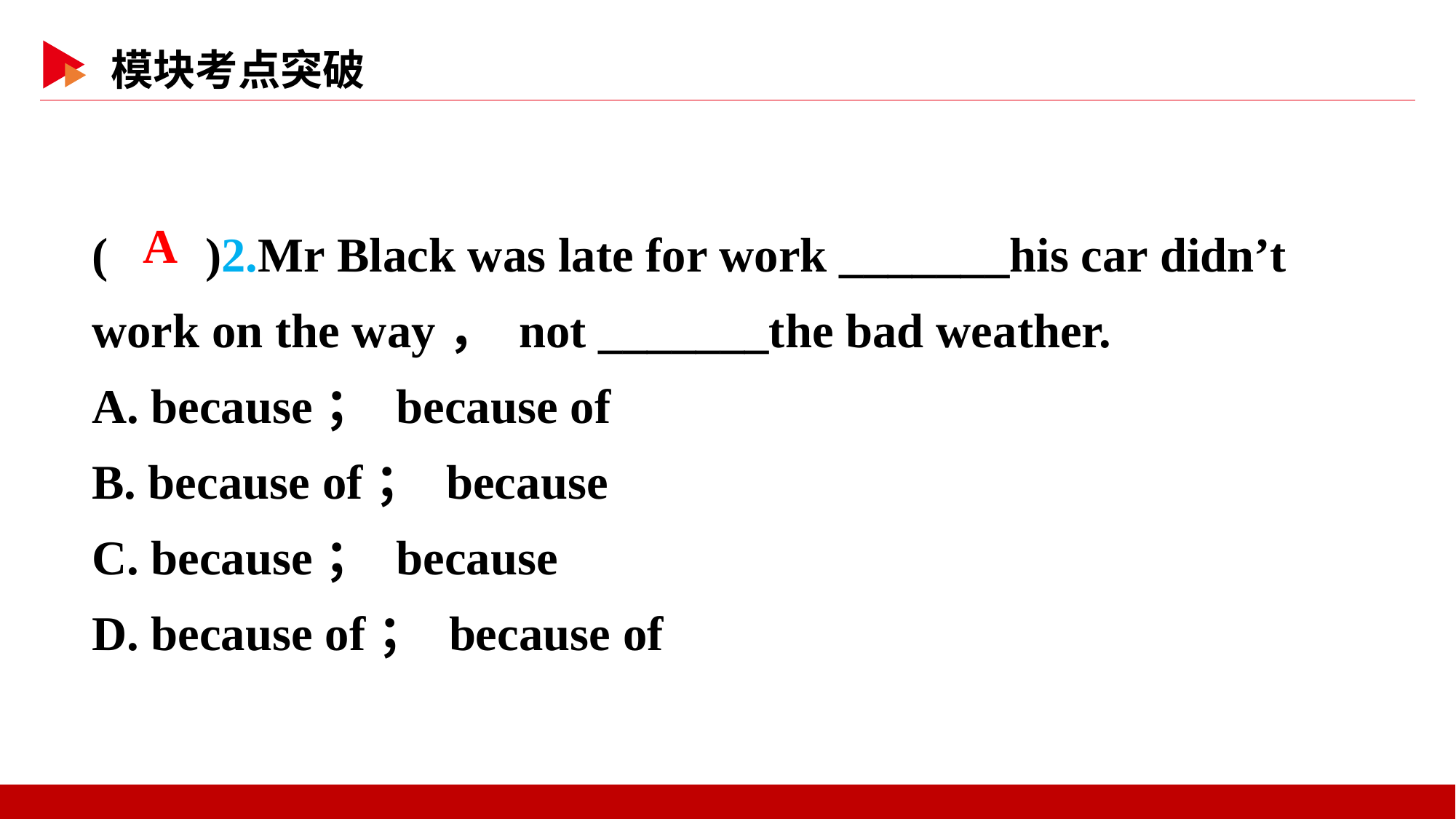

(        )2.Mr Black was late for work _______his car didn’t work on the way， not _______the bad weather.
A. because； because of
B. because of； because
C. because； because
D. because of； because of
   A